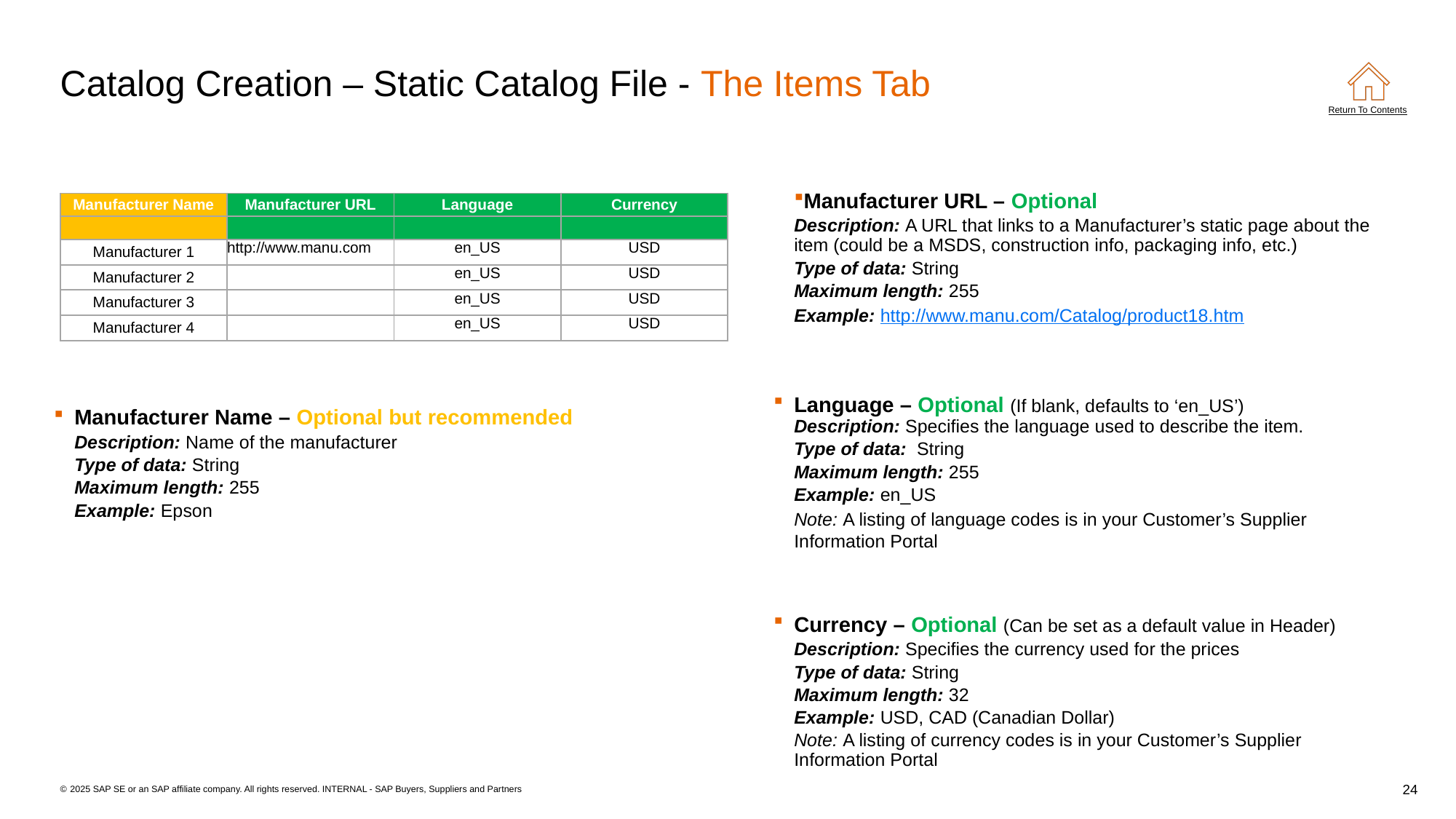

# Catalog Creation – Static Catalog File - The Items Tab
| Manufacturer Name | Manufacturer URL | Language | Currency |
| --- | --- | --- | --- |
|  |  |  |  |
| Manufacturer 1 | http://www.manu.com | en\_US | USD |
| Manufacturer 2 |  | en\_US | USD |
| Manufacturer 3 |  | en\_US | USD |
| Manufacturer 4 |  | en\_US | USD |
Manufacturer URL – Optional
Description: A URL that links to a Manufacturer’s static page about the item (could be a MSDS, construction info, packaging info, etc.)
Type of data: String
Maximum length: 255
Example: http://www.manu.com/Catalog/product18.htm

Language – Optional (If blank, defaults to ‘en_US’)
Description: Specifies the language used to describe the item.
Type of data:  String
Maximum length: 255
Example: en_US
Note: A listing of language codes is in your Customer’s Supplier Information Portal

Currency – Optional (Can be set as a default value in Header)
Description: Specifies the currency used for the prices
Type of data: String
Maximum length: 32
Example: USD, CAD (Canadian Dollar)
Note: A listing of currency codes is in your Customer’s Supplier Information Portal
Manufacturer Name – Optional but recommended
Description: Name of the manufacturer
Type of data: String
Maximum length: 255
Example: Epson